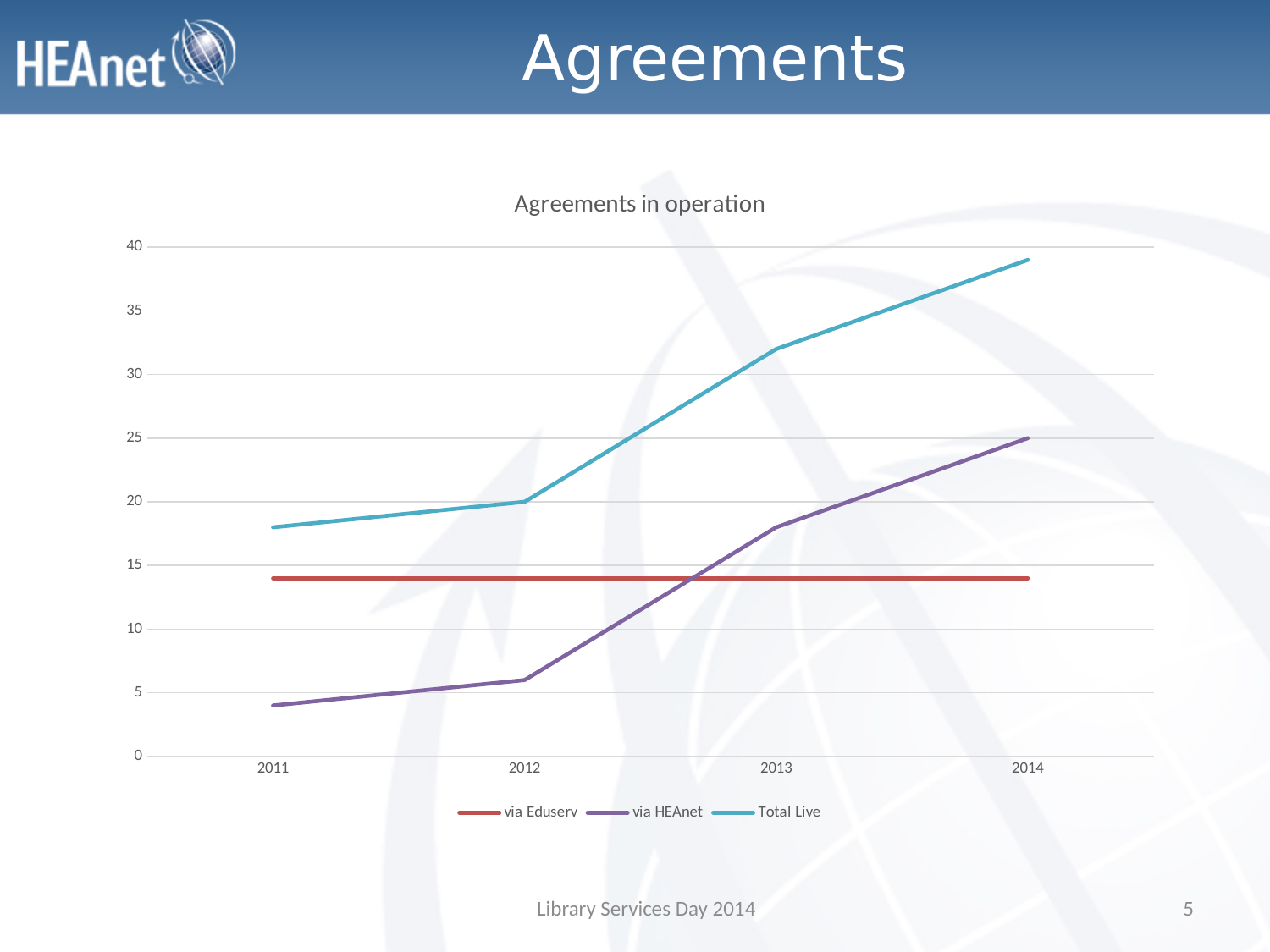

# Agreements

### Chart: Agreements in operation

| Category | via Eduserv | via HEAnet | Total Live |
|---|---|---|---|
| 2011 | 14.0 | 4.0 | 18.0 |
| 2012 | 14.0 | 6.0 | 20.0 |
| 2013 | 14.0 | 18.0 | 32.0 |
| 2014 | 14.0 | 25.0 | 39.0 |
Library Services Day 2014
5